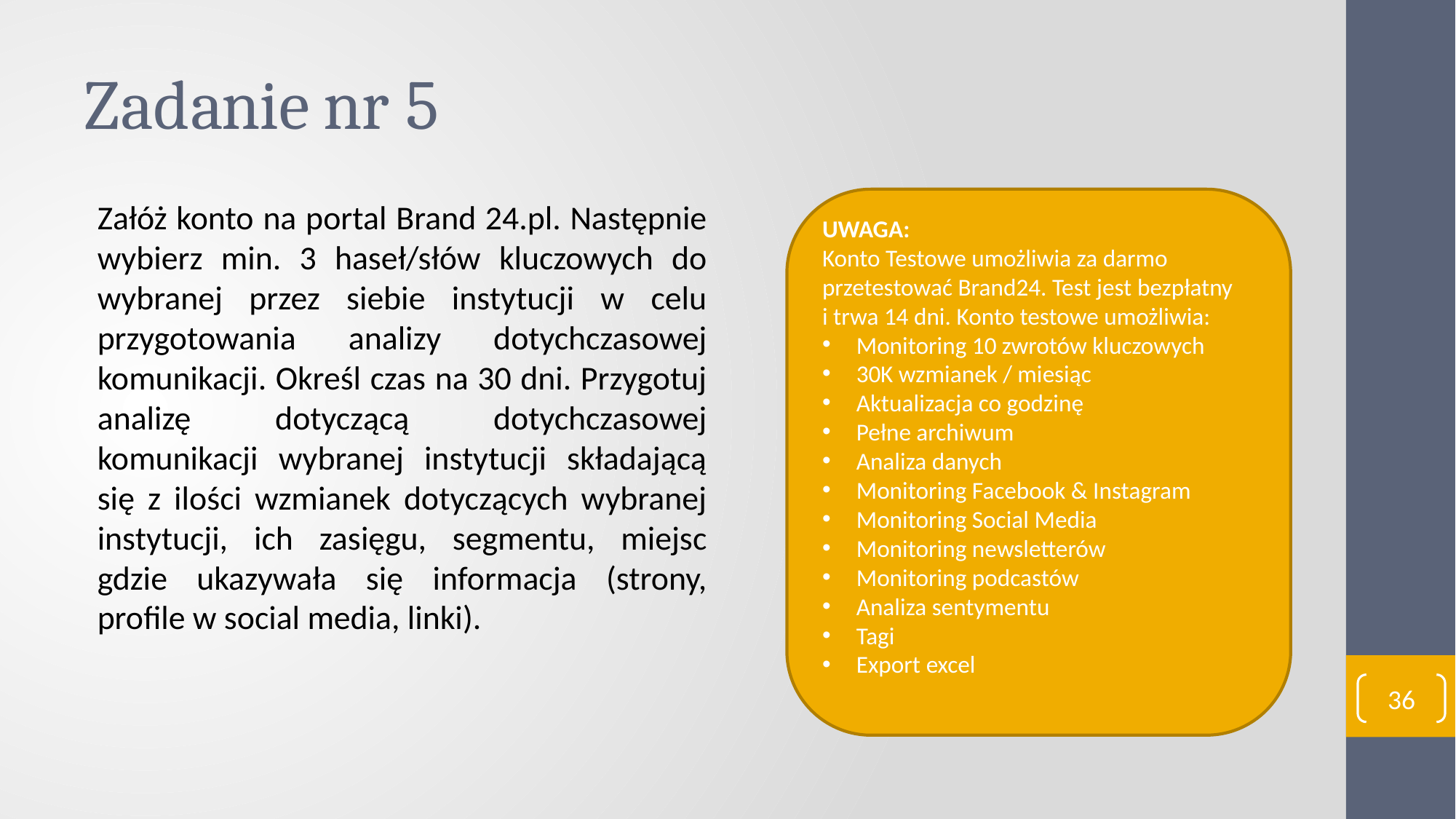

# Zadanie nr 5
UWAGA:
Konto Testowe umożliwia za darmo przetestować Brand24. Test jest bezpłatny
i trwa 14 dni. Konto testowe umożliwia:
Monitoring 10 zwrotów kluczowych
30K wzmianek / miesiąc
Aktualizacja co godzinę
Pełne archiwum
Analiza danych
Monitoring Facebook & Instagram
Monitoring Social Media
Monitoring newsletterów
Monitoring podcastów
Analiza sentymentu
Tagi
Export excel

Załóż konto na portal Brand 24.pl. Następnie wybierz min. 3 haseł/słów kluczowych do wybranej przez siebie instytucji w celu przygotowania analizy dotychczasowej komunikacji. Określ czas na 30 dni. Przygotuj analizę dotyczącą dotychczasowej komunikacji wybranej instytucji składającą się z ilości wzmianek dotyczących wybranej instytucji, ich zasięgu, segmentu, miejsc gdzie ukazywała się informacja (strony, profile w social media, linki).

36